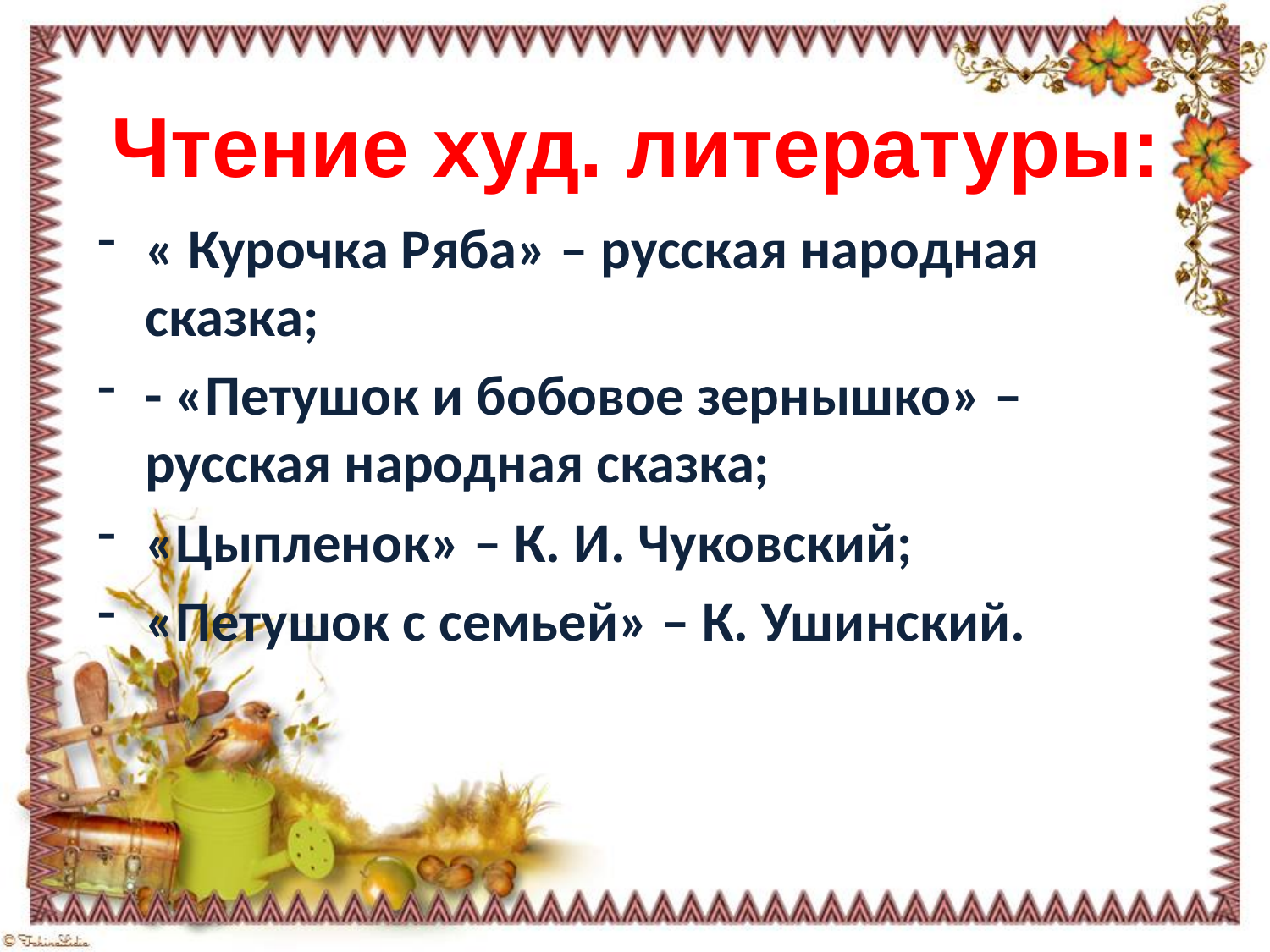

# Чтение худ. литературы:
« Курочка Ряба» – русская народная сказка;
- «Петушок и бобовое зернышко» – русская народная сказка;
«Цыпленок» – К. И. Чуковский;
«Петушок с семьей» – К. Ушинский.